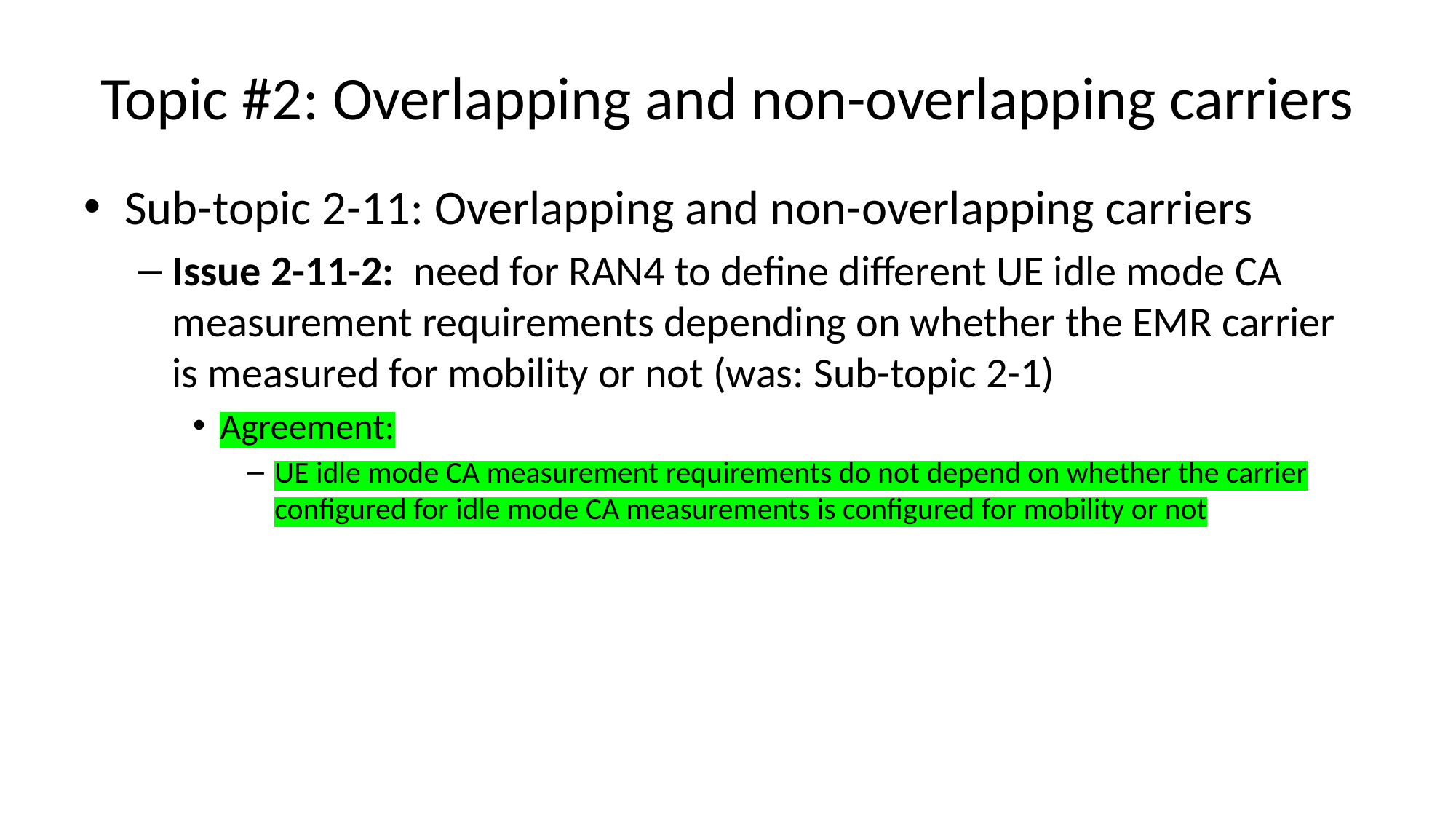

# Topic #2: Overlapping and non-overlapping carriers
Sub-topic 2-11: Overlapping and non-overlapping carriers
Issue 2-11-2:  need for RAN4 to define different UE idle mode CA measurement requirements depending on whether the EMR carrier is measured for mobility or not (was: Sub-topic 2-1)
Agreement:
UE idle mode CA measurement requirements do not depend on whether the carrier configured for idle mode CA measurements is configured for mobility or not